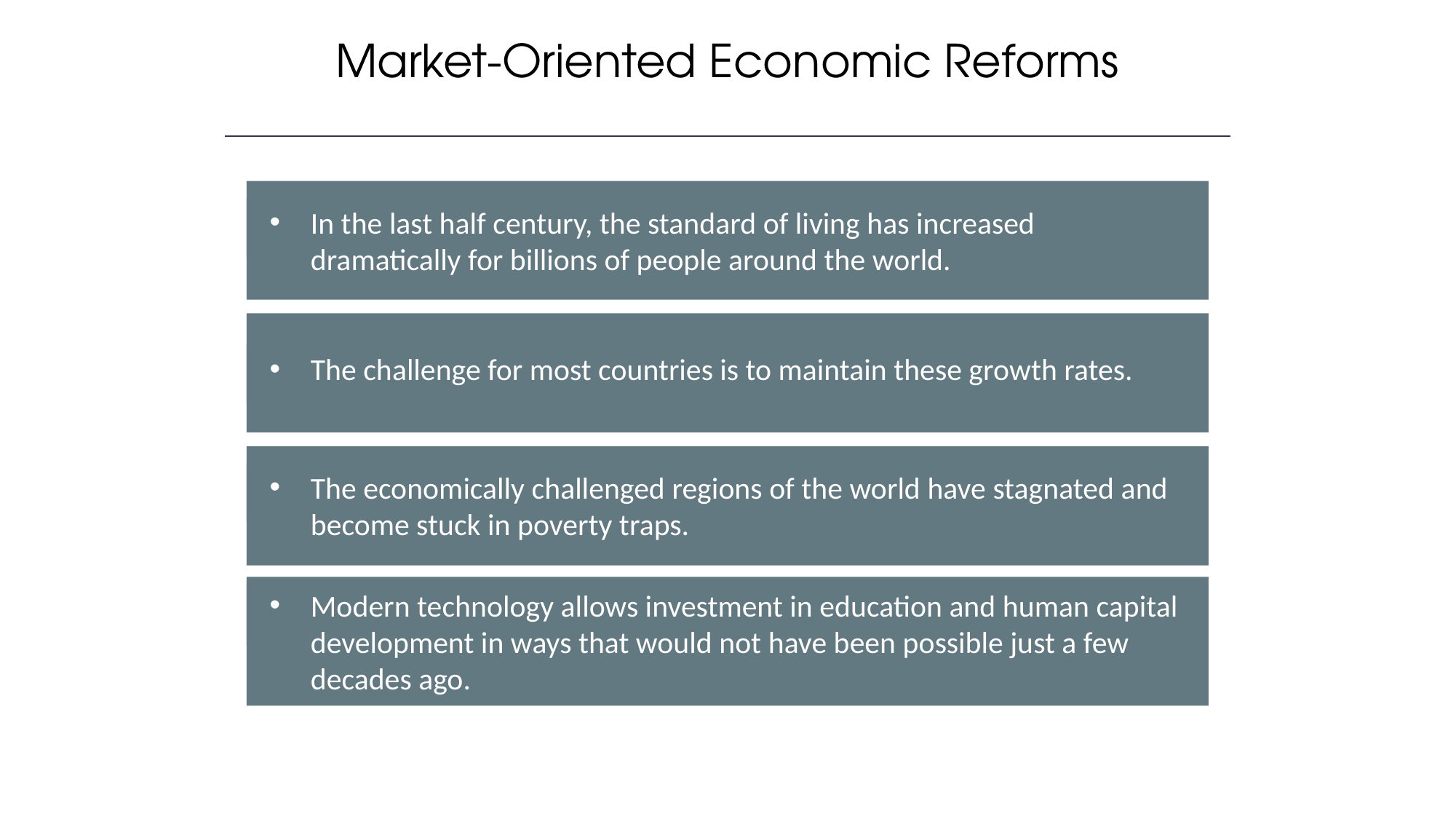

Market-Oriented Economic Reforms
HAWKES LEARNING

In the last half century, the standard of living has increased dramatically for billions of people around the world.

The challenge for most countries is to maintain these growth rates.

The economically challenged regions of the world have stagnated and become stuck in poverty traps.
The CPI is subject to two types of bias: substitution bias and quality/new goods bias.

Modern technology allows investment in education and human capital development in ways that would not have been possible just a few decades ago.
Both substitution bias and quality/new goods bias tend to overstate the negative impact of inflation on consumers.